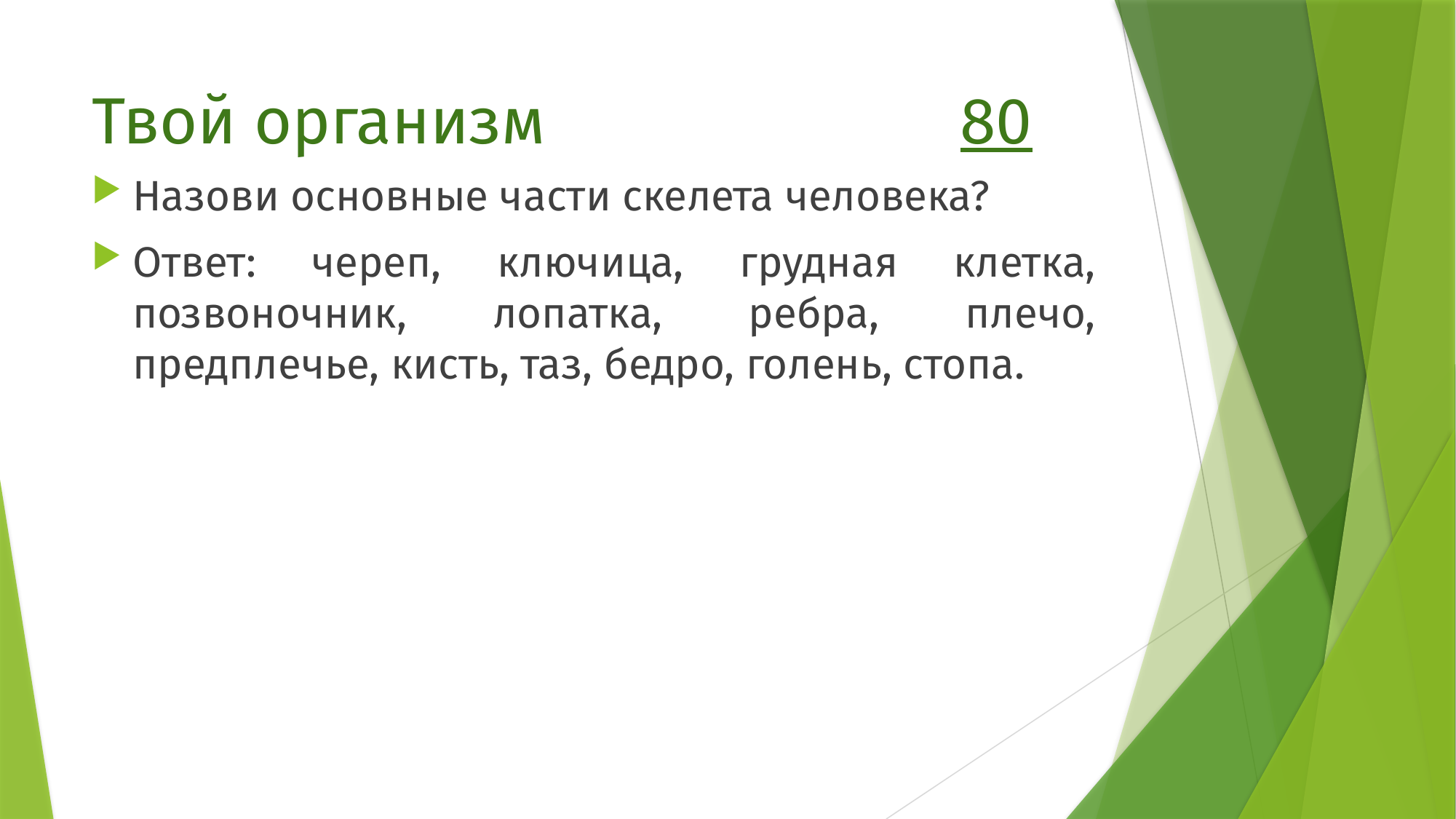

# Твой организм                        80
Назови основные части скелета человека?
Ответ: череп, ключица, грудная клетка, позвоночник, лопатка, ребра, плечо, предплечье, кисть, таз, бедро, голень, стопа.